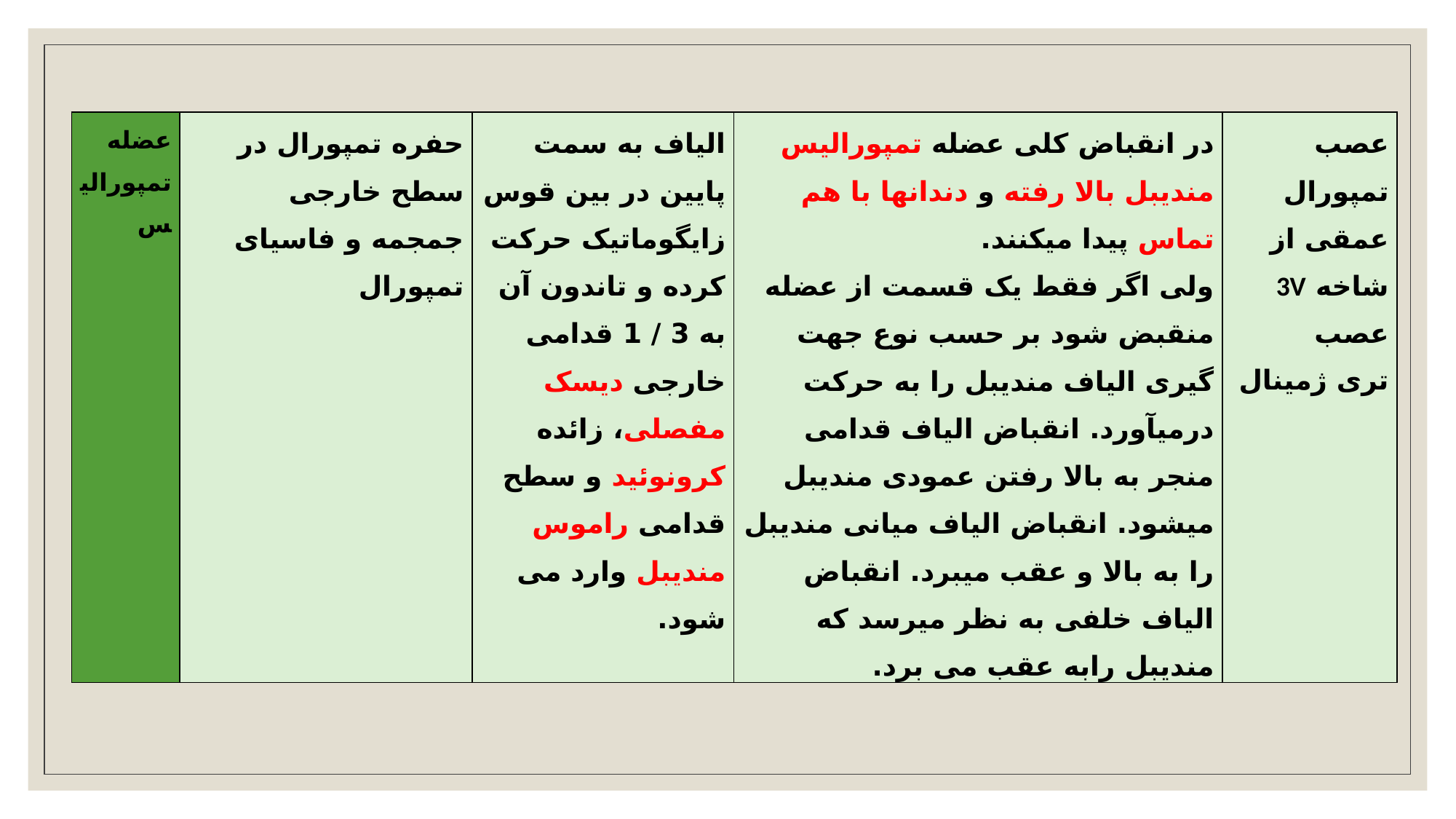

| عضله تمپورالیس | حفره تمپورال در سطح خارجی جمجمه و فاسیای تمپورال | الیاف به سمت پایین در بین قوس زایگوماتیک حرکت کرده و تاندون آن به 3 / 1 قدامی خارجی دیسک مفصلی، زائده کرونوئید و سطح قدامی راموس مندیبل وارد می شود. | در انقباض کلی عضله تمپورالیس مندیبل بالا رفته و دندانها با هم تماس پیدا میکنند. ولی اگر فقط یک قسمت از عضله منقبض شود بر حسب نوع جهت گیری الیاف مندیبل را به حرکت درمیآورد. انقباض الیاف قدامی منجر به بالا رفتن عمودی مندیبل میشود. انقباض الیاف میانی مندیبل را به بالا و عقب میبرد. انقباض الیاف خلفی به نظر میرسد که مندیبل رابه عقب می برد. | عصب تمپورال عمقی از شاخه 3V عصب تری ژمینال |
| --- | --- | --- | --- | --- |